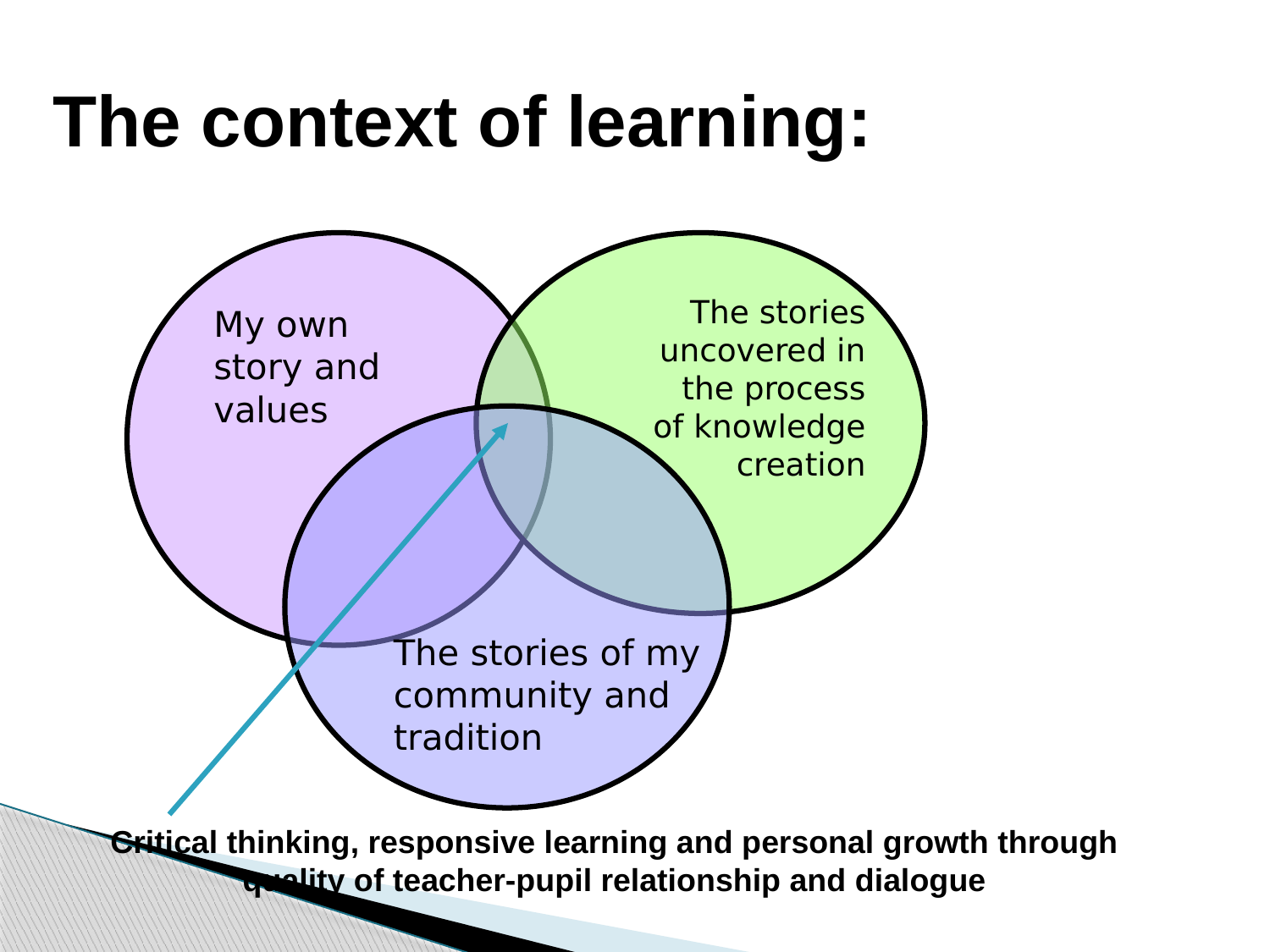

The context of learning:

The stories uncovered in the process of knowledge creation
My own story and values

The stories of my community and tradition
Critical thinking, responsive learning and personal growth through
quality of teacher-pupil relationship and dialogue